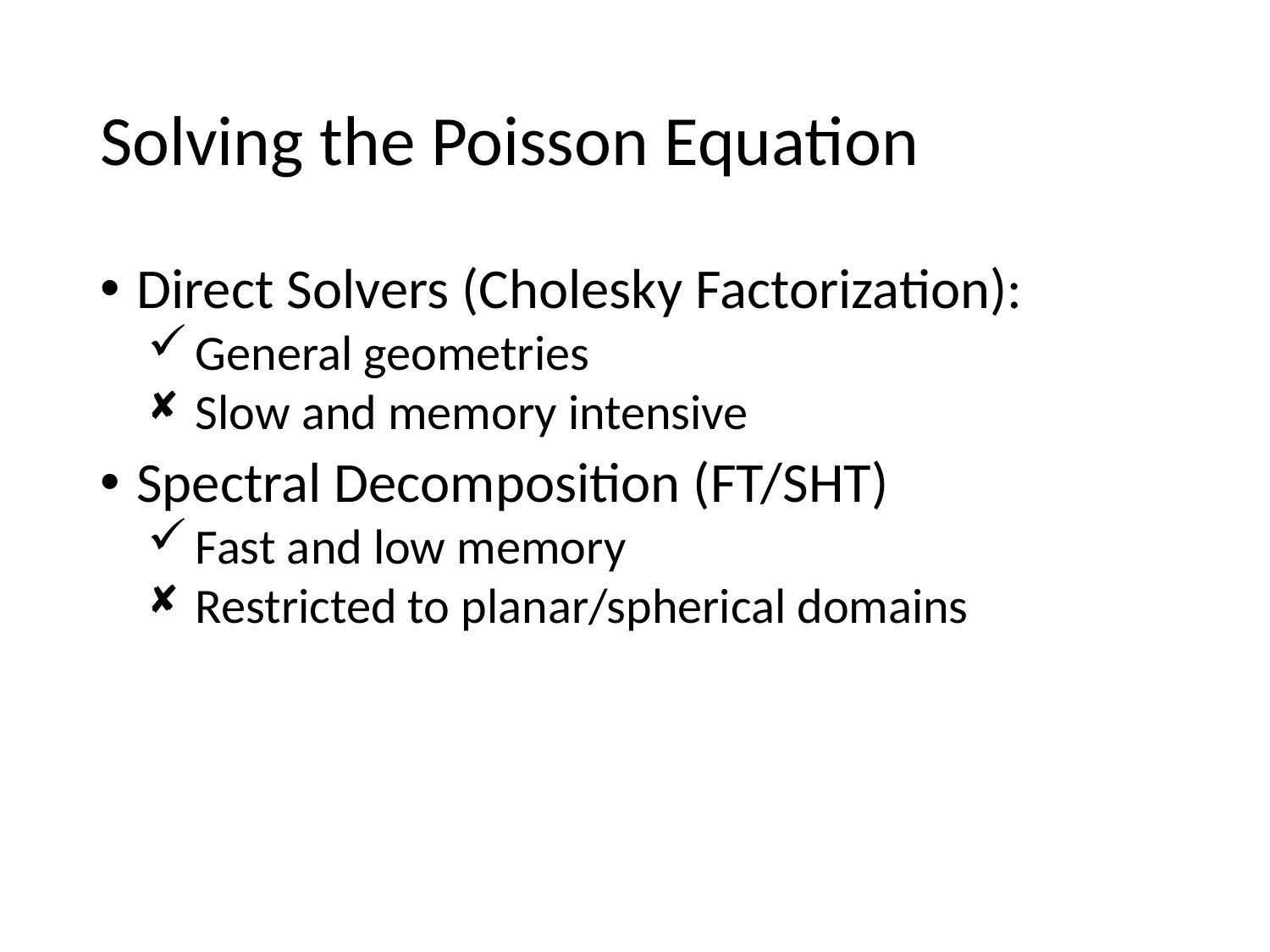

# Solving the Poisson Equation
 Direct Solvers (Cholesky Factorization):
General geometries
Slow and memory intensive
 Spectral Decomposition (FT/SHT)
Fast and low memory
Restricted to planar/spherical domains